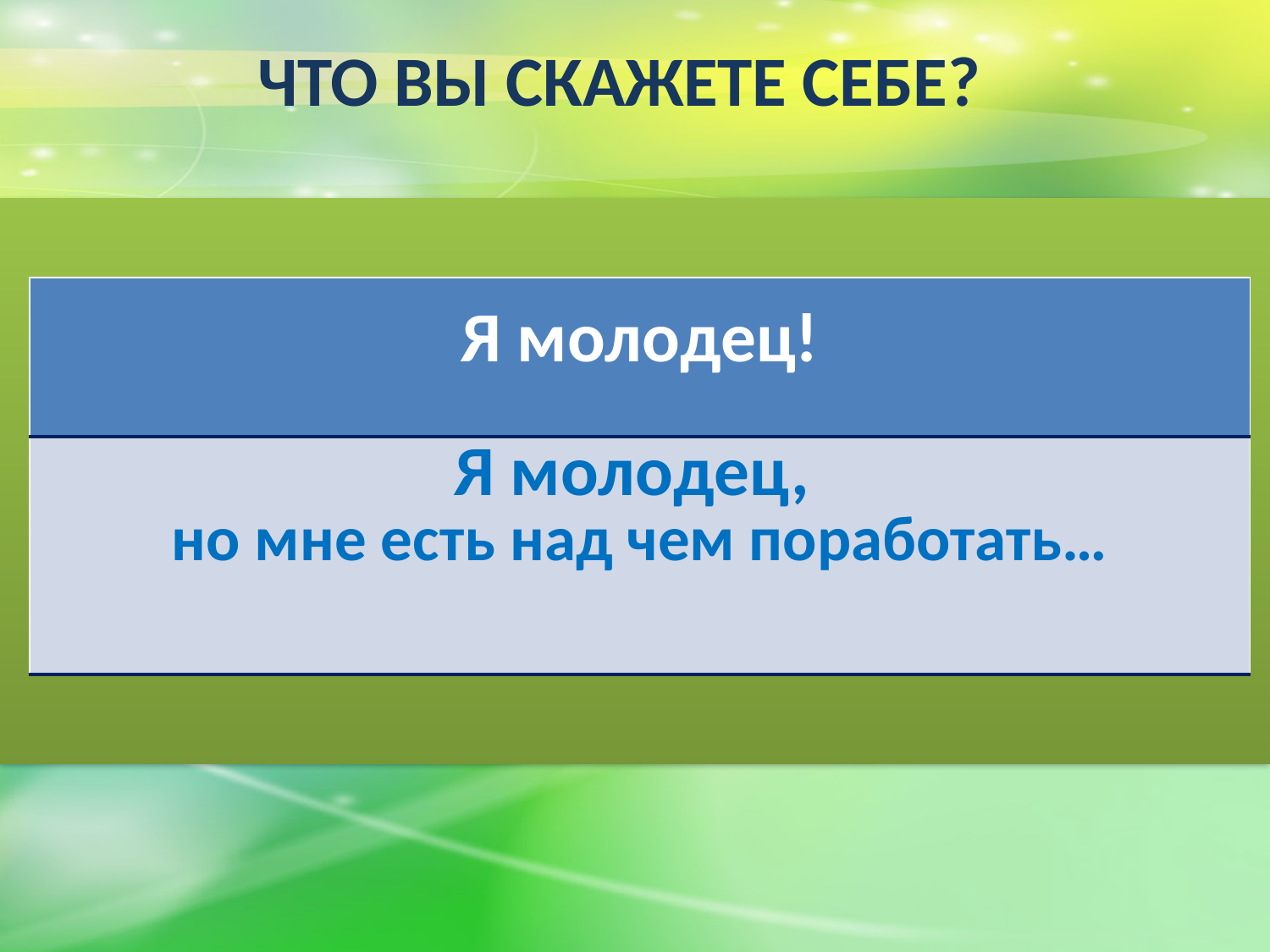

# Что вы скажете себе?

| Я молодец! |
| --- |
| Я молодец, но мне есть над чем поработать… |